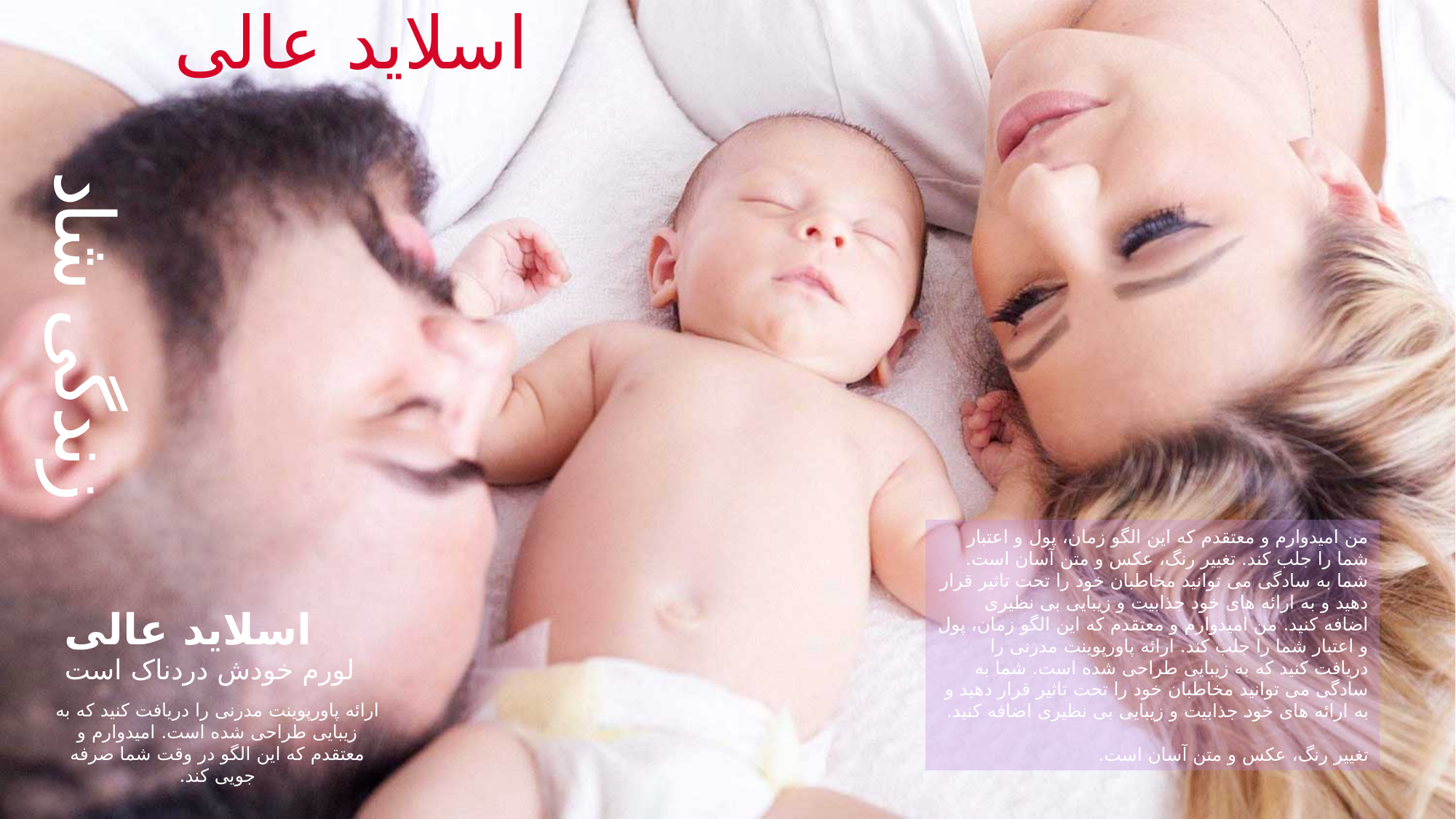

اسلاید عالی
زندگی شاد
من امیدوارم و معتقدم که این الگو زمان، پول و اعتبار شما را جلب کند. تغییر رنگ، عکس و متن آسان است. شما به سادگی می توانید مخاطبان خود را تحت تاثیر قرار دهید و به ارائه های خود جذابیت و زیبایی بی نظیری اضافه کنید. من امیدوارم و معتقدم که این الگو زمان، پول و اعتبار شما را جلب کند. ارائه پاورپوینت مدرنی را دریافت کنید که به زیبایی طراحی شده است. شما به سادگی می توانید مخاطبان خود را تحت تاثیر قرار دهید و به ارائه های خود جذابیت و زیبایی بی نظیری اضافه کنید.

تغییر رنگ، عکس و متن آسان است.
اسلاید عالی
لورم خودش دردناک است
ارائه پاورپوینت مدرنی را دریافت کنید که به زیبایی طراحی شده است. امیدوارم و معتقدم که این الگو در وقت شما صرفه جویی کند.